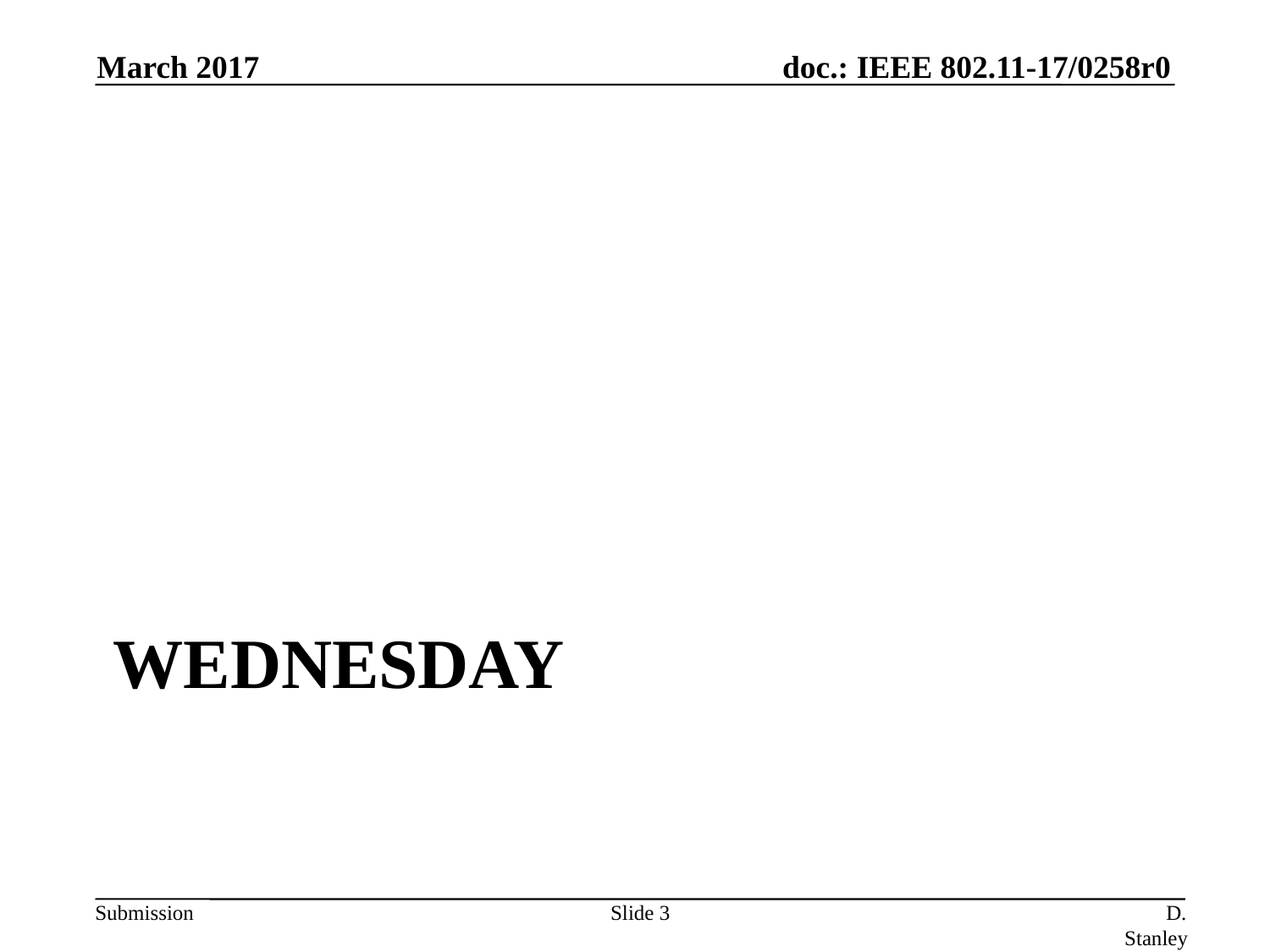

March 2017

# Wednesday
Slide 3
D. Stanley, HP Enterprise